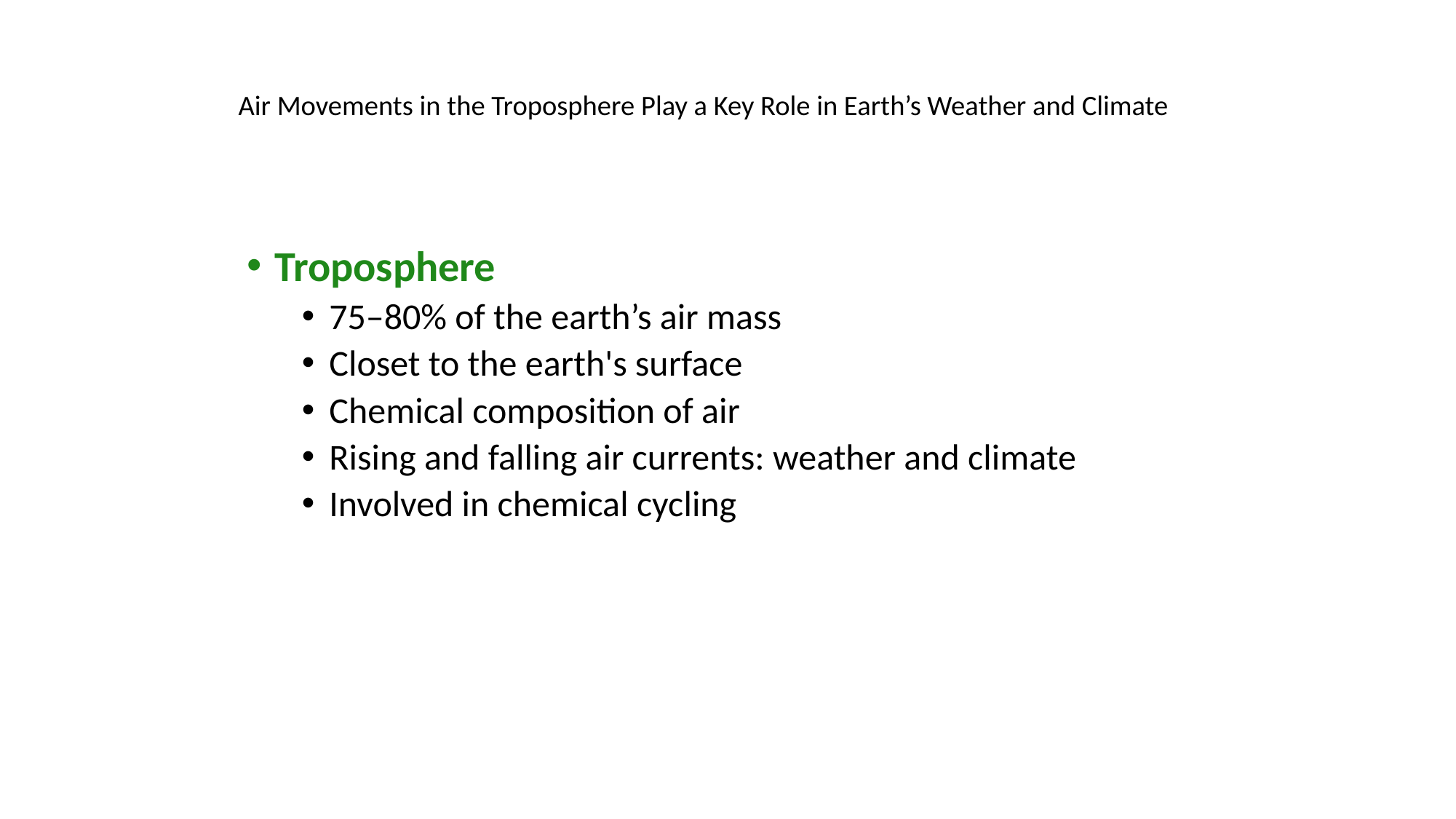

# Air Movements in the Troposphere Play a Key Role in Earth’s Weather and Climate

Troposphere
75–80% of the earth’s air mass
Closet to the earth's surface
Chemical composition of air
Rising and falling air currents: weather and climate
Involved in chemical cycling